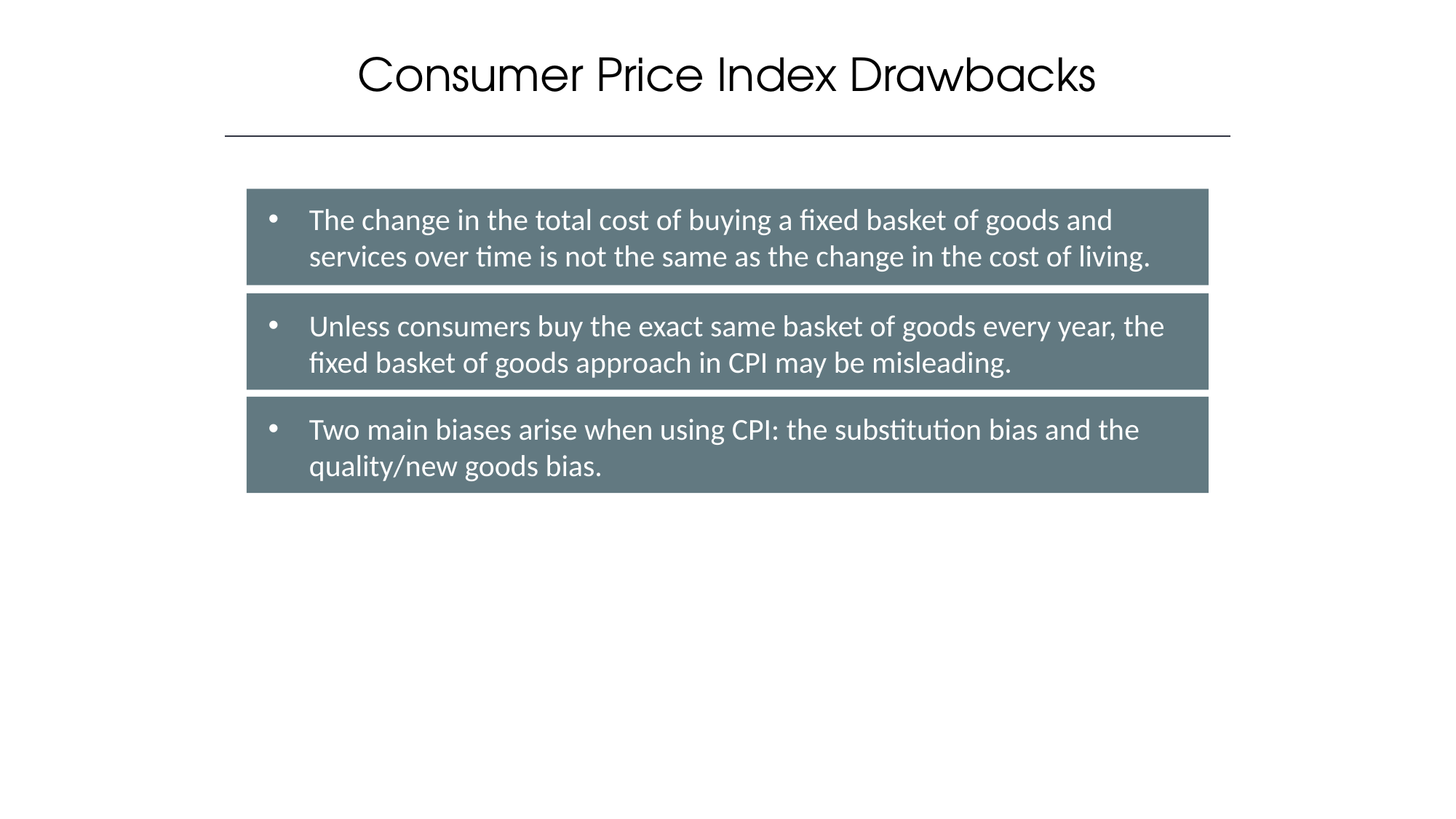

Consumer Price Index Drawbacks

The change in the total cost of buying a fixed basket of goods and services over time is not the same as the change in the cost of living.

Unless consumers buy the exact same basket of goods every year, the fixed basket of goods approach in CPI may be misleading.

Two main biases arise when using CPI: the substitution bias and the quality/new goods bias.